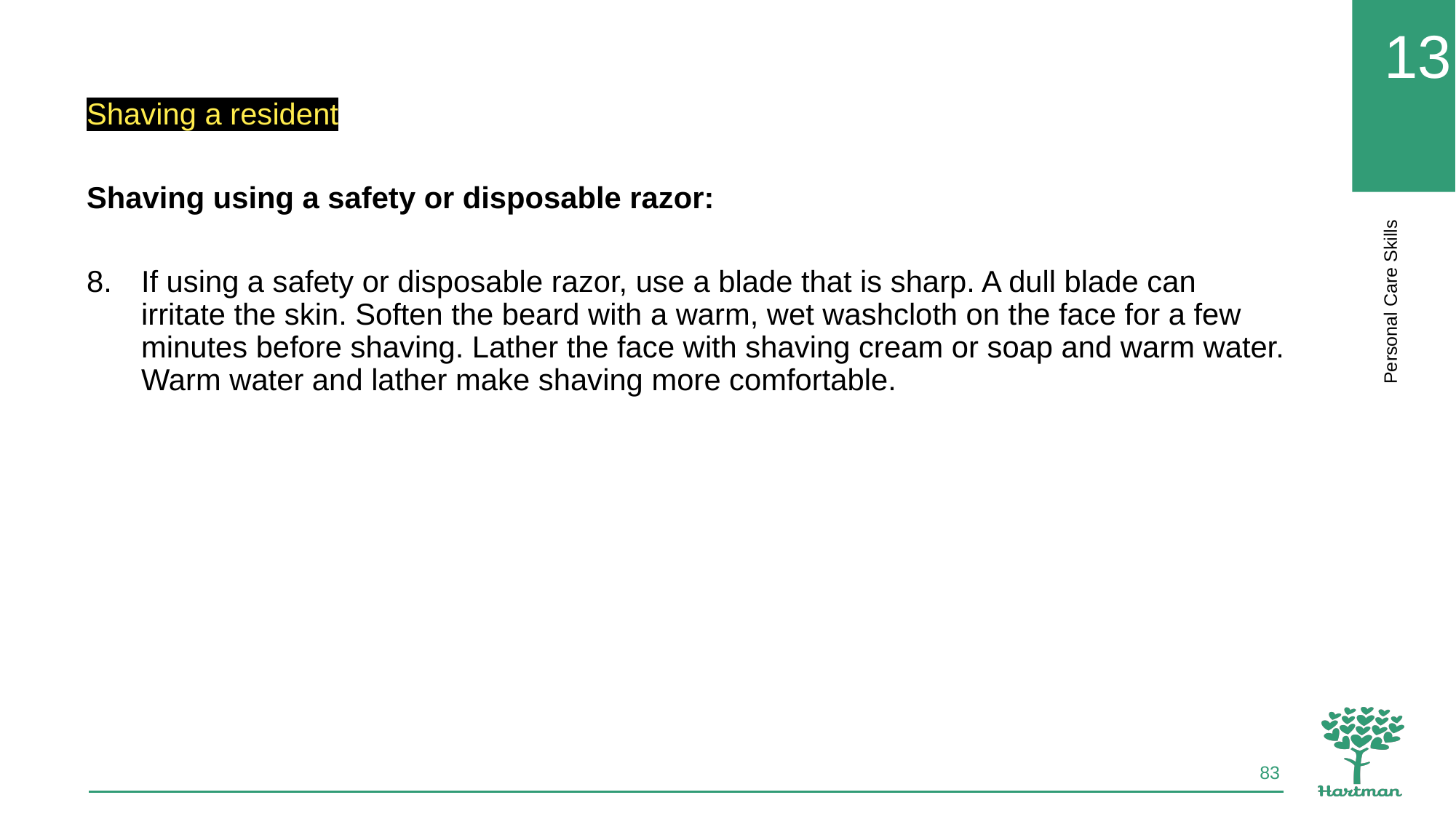

Shaving a resident

Shaving using a safety or disposable razor:

If using a safety or disposable razor, use a blade that is sharp. A dull blade can irritate the skin. Soften the beard with a warm, wet washcloth on the face for a few minutes before shaving. Lather the face with shaving cream or soap and warm water. Warm water and lather make shaving more comfortable.

83